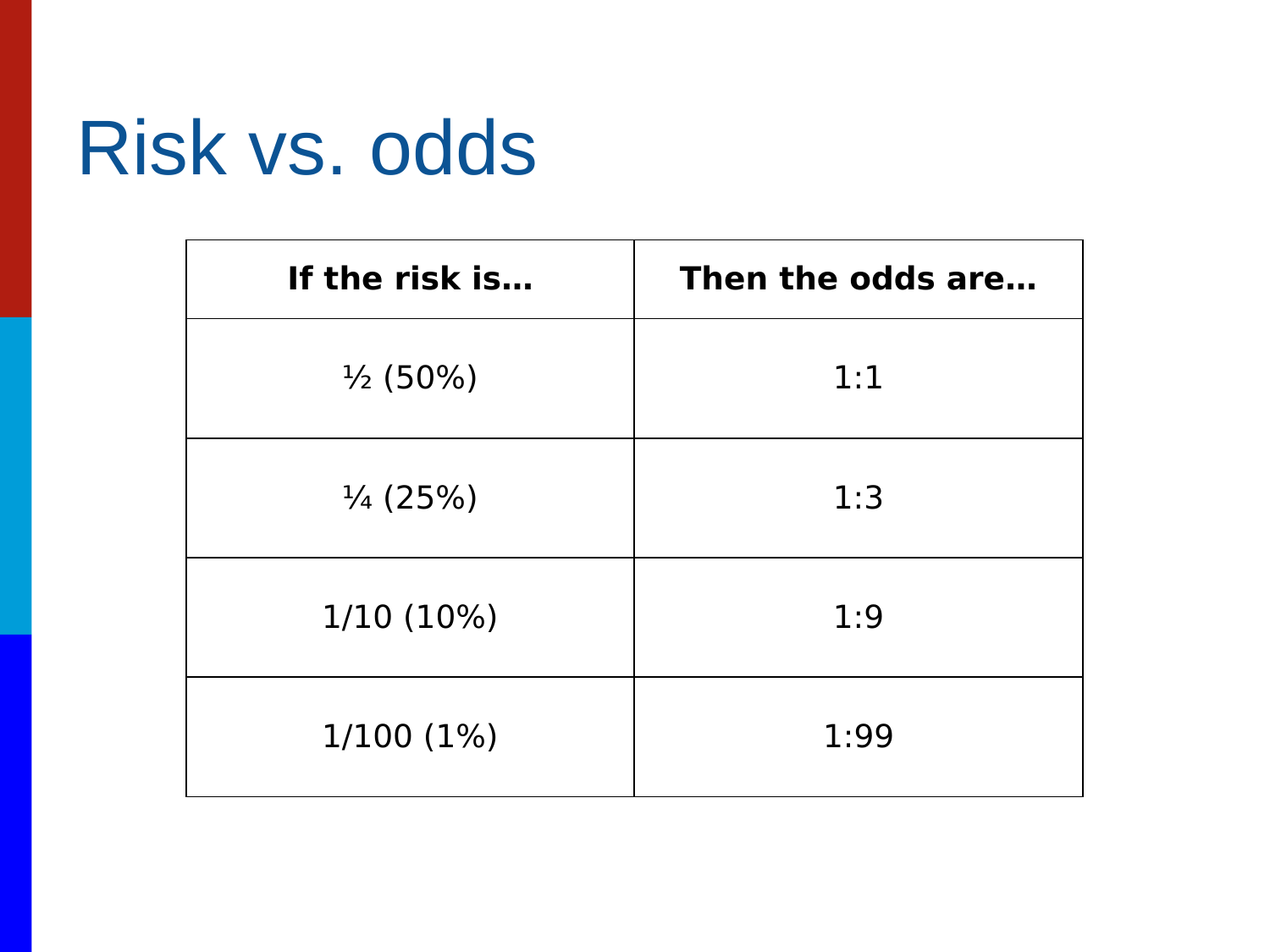

# Risk vs. odds
| If the risk is… | Then the odds are… |
| --- | --- |
| ½ (50%) | 1:1 |
| ¼ (25%) | 1:3 |
| 1/10 (10%) | 1:9 |
| 1/100 (1%) | 1:99 |